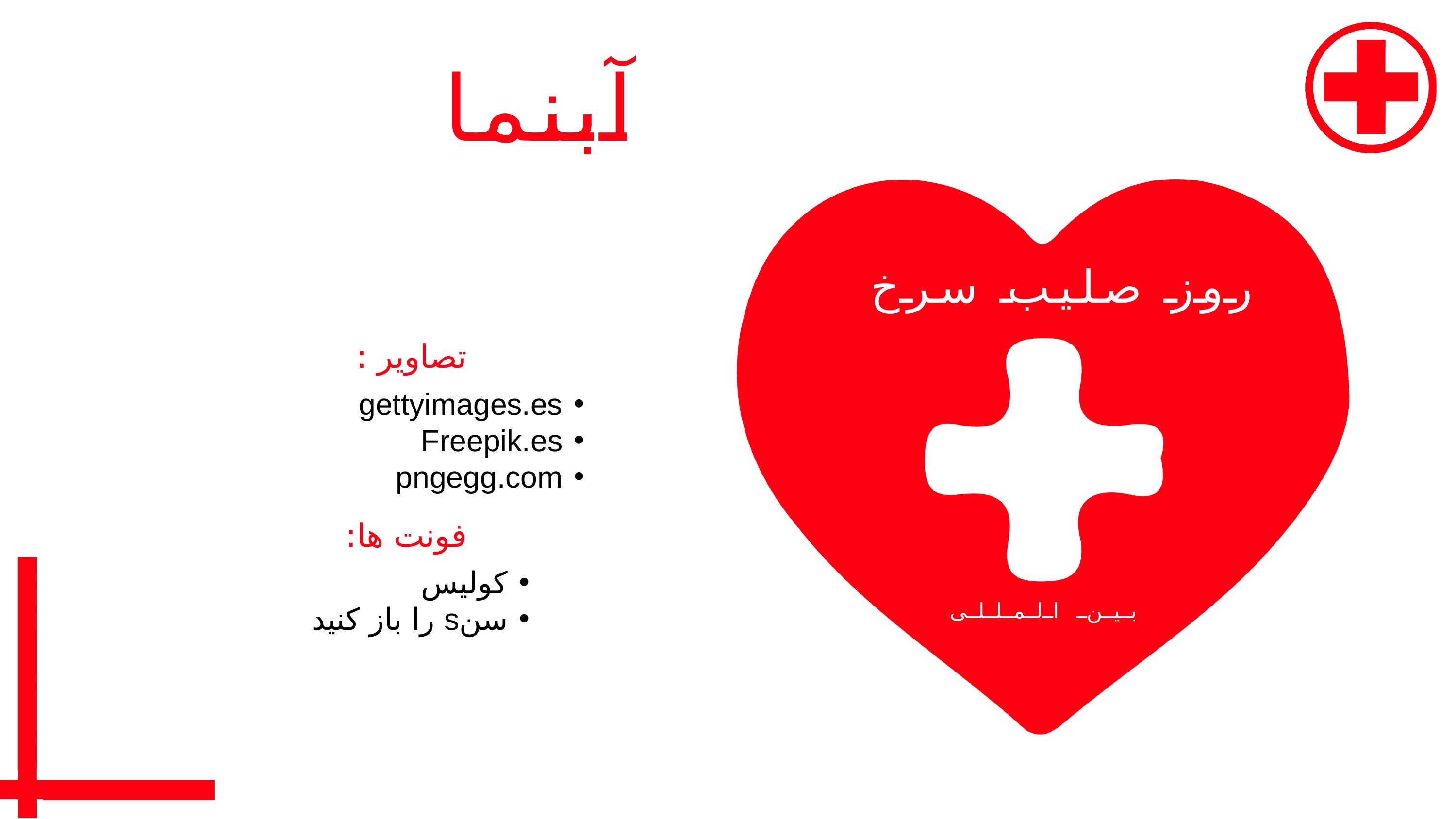

آبنما

روز صلیب سرخ
تصاویر :
gettyimages.es
Freepik.es
pngegg.com

فونت ها:

کولیس
سنs را باز کنید
بین المللی